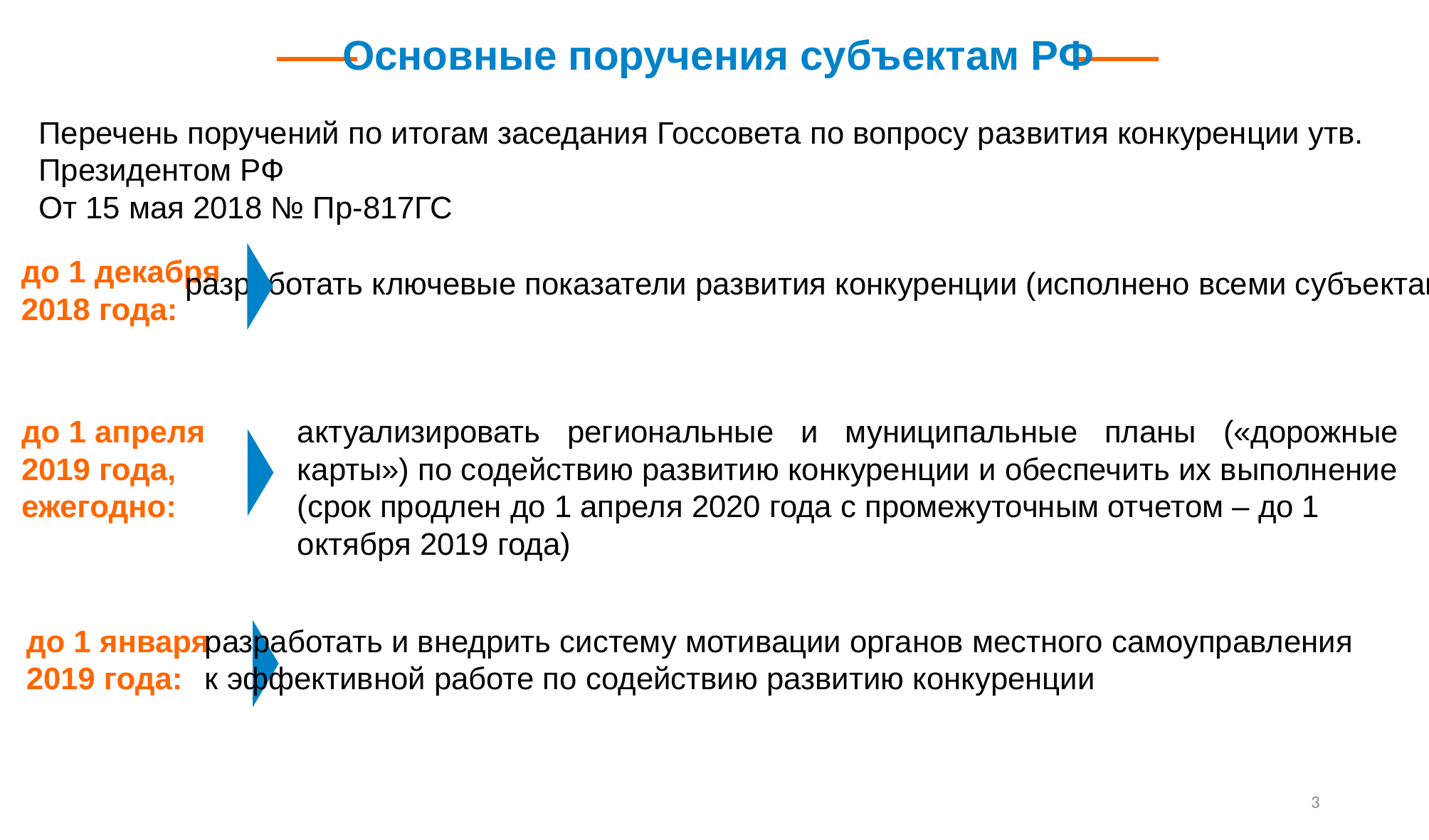

Основные поручения субъектам РФ
Перечень поручений по итогам заседания Госсовета по вопросу развития конкуренции утв. Президентом РФ
От 15 мая 2018 № Пр-817ГС
до 1 декабря
2018 года:
разработать ключевые показатели развития конкуренции (исполнено всеми субъектами РФ)

до 1 апреля
2019 года,
ежегодно:
актуализировать региональные и муниципальные планы («дорожные карты») по содействию развитию конкуренции и обеспечить их выполнение
(срок продлен до 1 апреля 2020 года с промежуточным отчетом – до 1 октября 2019 года)

до 1 января
2019 года:
разработать и внедрить систему мотивации органов местного самоуправления
к эффективной работе по содействию развитию конкуренции

3